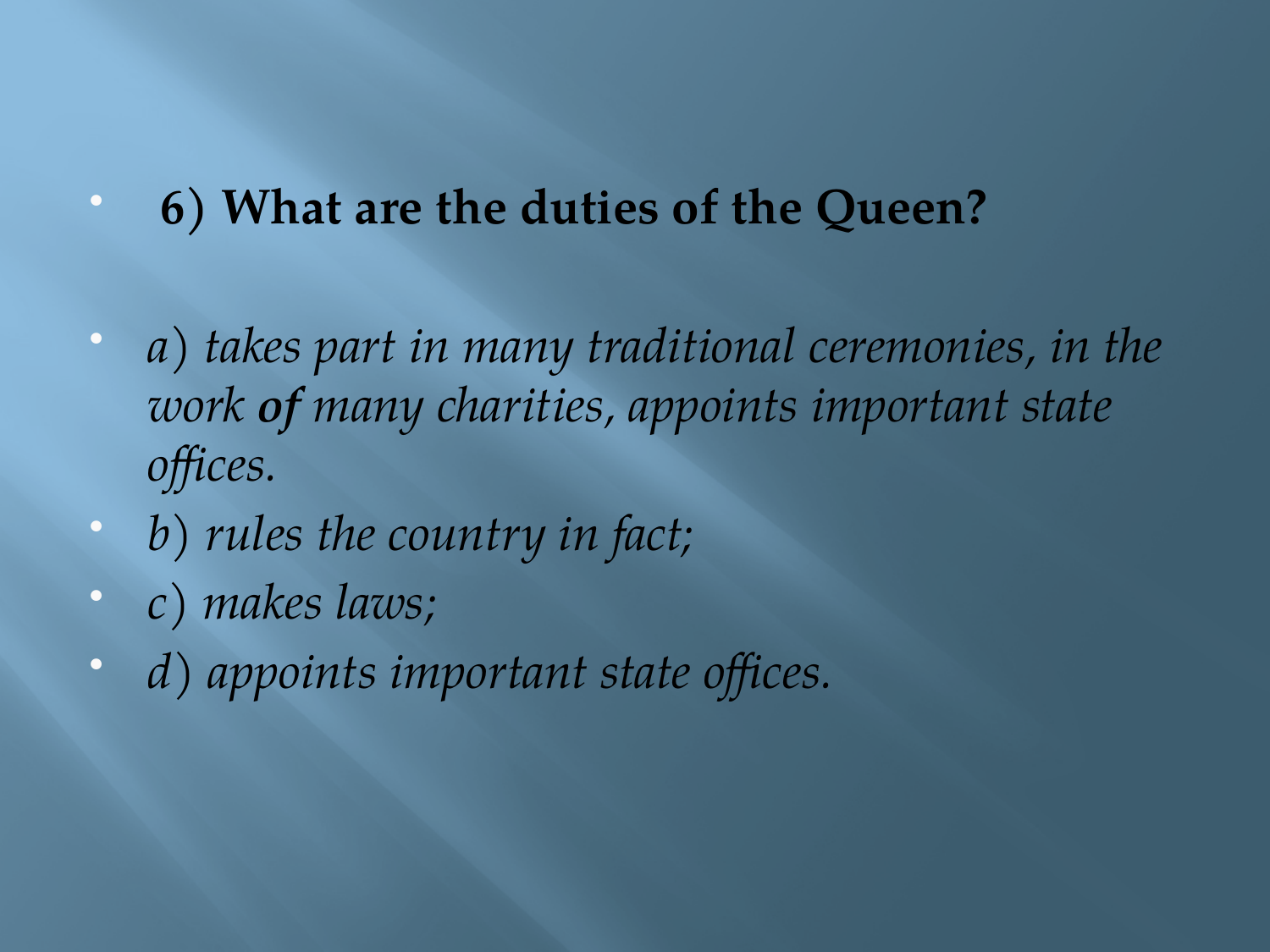

# 6) What are the duties of the Queen?

a) takes part in many traditional ceremonies, in the work of many charities, appoints important state offices.
b) rules the country in fact;
c) makes laws;
d) appoints important state offices.